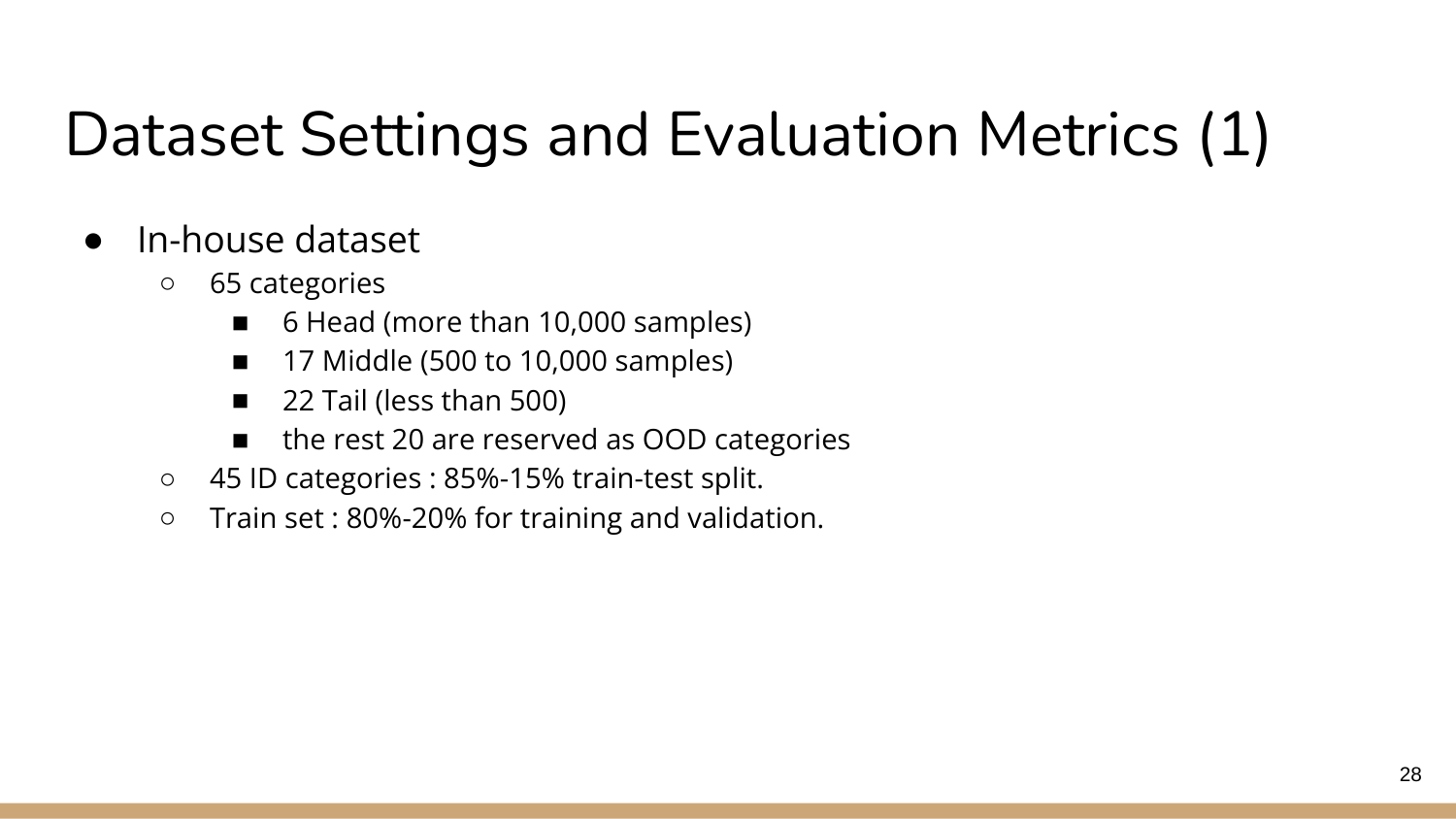

# Dataset Settings and Evaluation Metrics (1)
In-house dataset
65 categories
6 Head (more than 10,000 samples)
17 Middle (500 to 10,000 samples)
22 Tail (less than 500)
the rest 20 are reserved as OOD categories
45 ID categories : 85%-15% train-test split.
Train set : 80%-20% for training and validation.
28